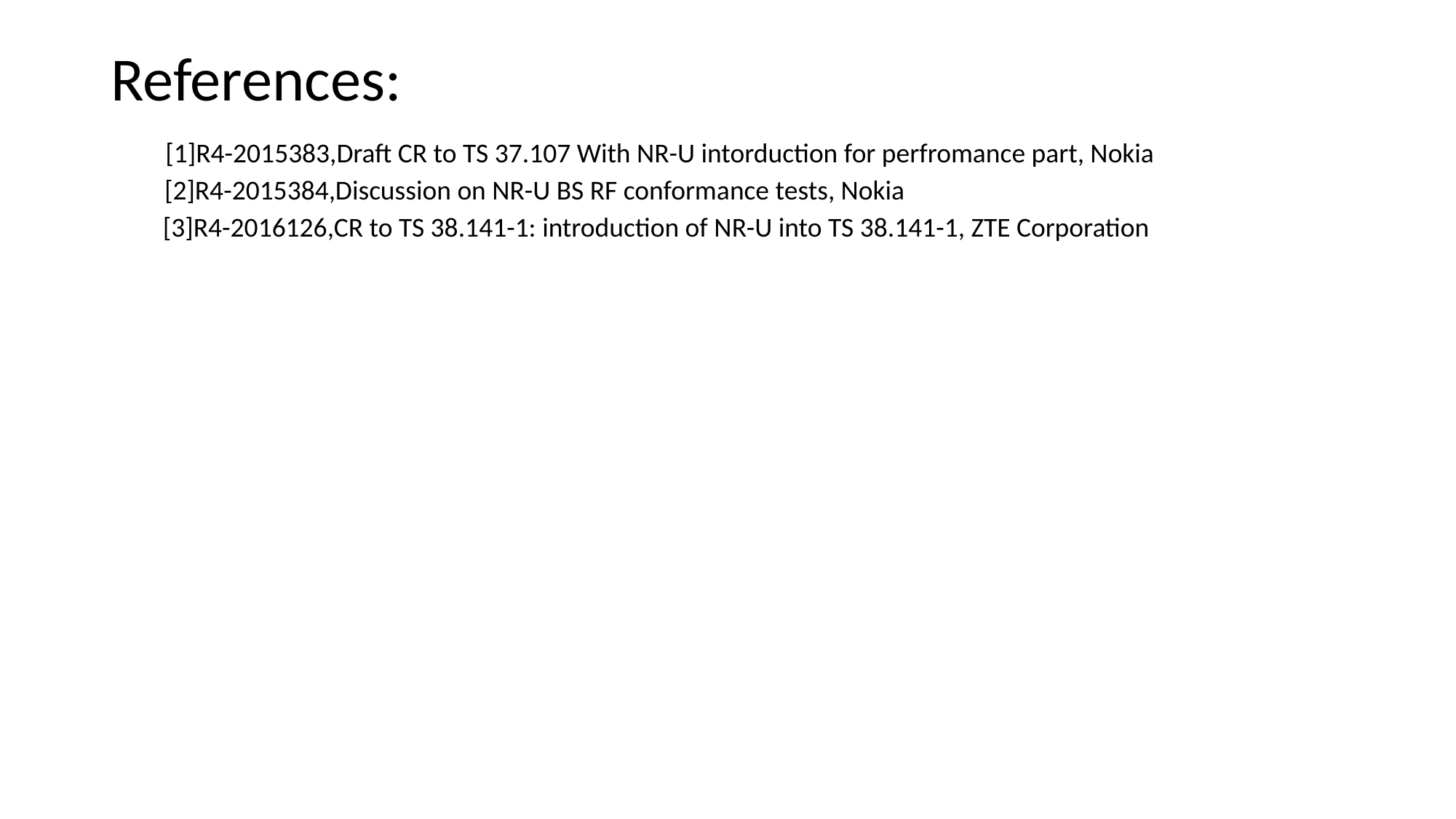

# References:
[1]R4-2015383,Draft CR to TS 37.107 With NR-U intorduction for perfromance part, Nokia
    [2]R4-2015384,Discussion on NR-U BS RF conformance tests, Nokia
    [3]R4-2016126,CR to TS 38.141-1: introduction of NR-U into TS 38.141-1, ZTE Corporation
6